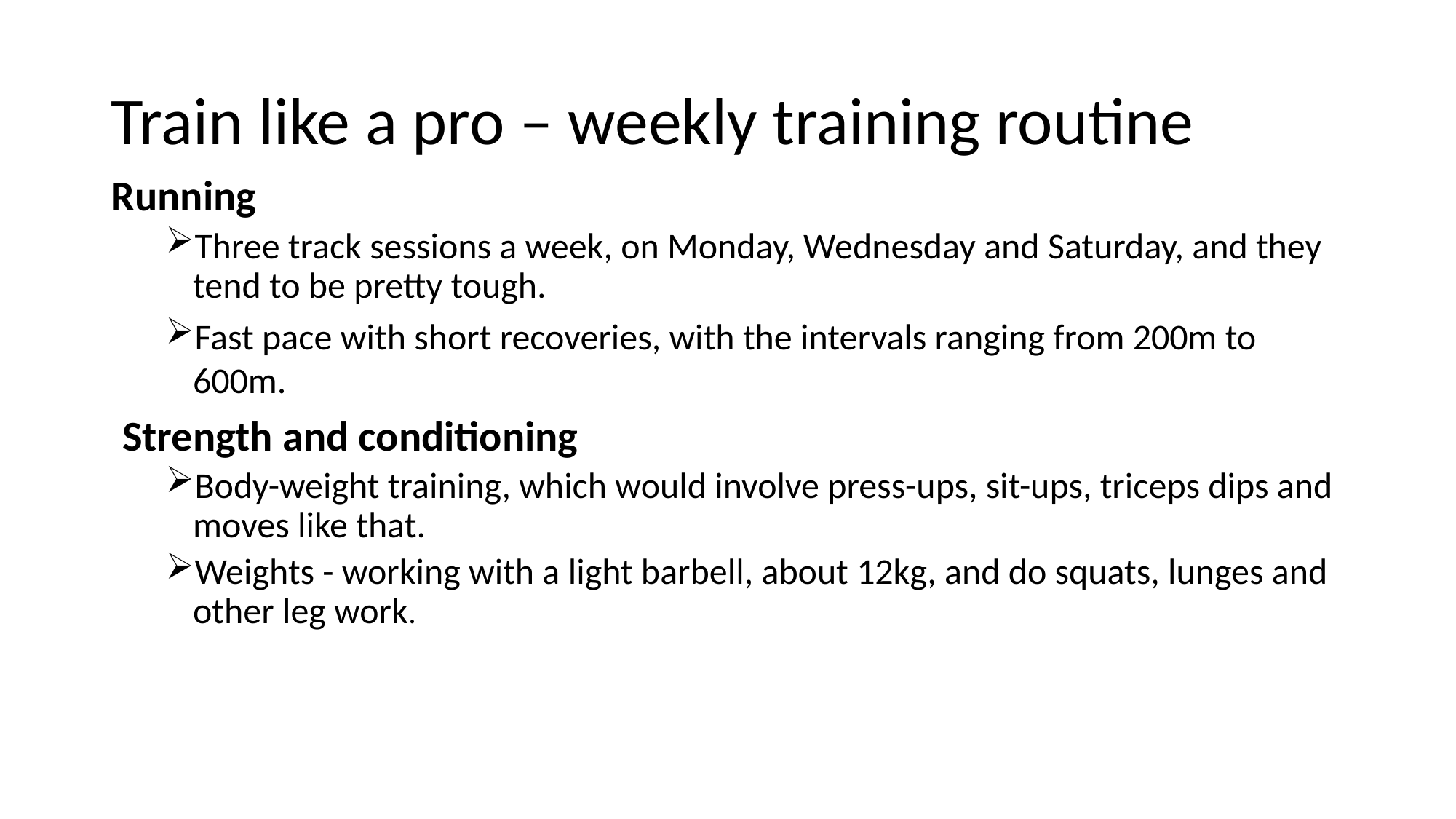

# Train like a pro – weekly training routine
Running
Three track sessions a week, on Monday, Wednesday and Saturday, and they tend to be pretty tough.
Fast pace with short recoveries, with the intervals ranging from 200m to 600m.
Strength and conditioning
Body-weight training, which would involve press-ups, sit-ups, triceps dips and moves like that.
Weights - working with a light barbell, about 12kg, and do squats, lunges and other leg work.